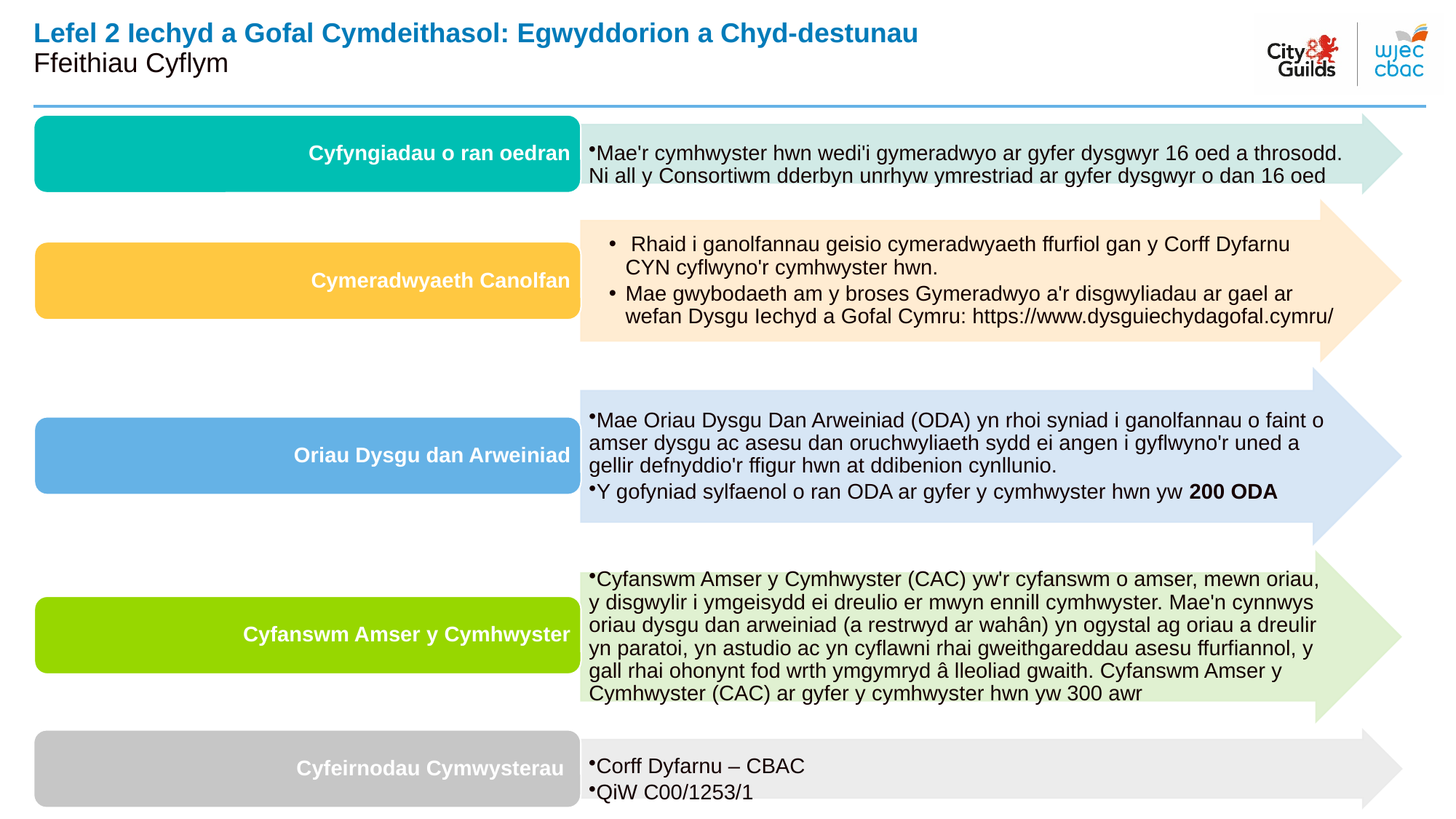

# Lefel 2 Iechyd a Gofal Cymdeithasol: Egwyddorion a Chyd-destunau Ffeithiau Cyflym

Mae'r cymhwyster hwn wedi'i gymeradwyo ar gyfer dysgwyr 16 oed a throsodd.  Ni all y Consortiwm dderbyn unrhyw ymrestriad ar gyfer dysgwyr o dan 16 oed

Cyfyngiadau o ran oedran
 Rhaid i ganolfannau geisio cymeradwyaeth ffurfiol gan y Corff Dyfarnu CYN cyflwyno'r cymhwyster hwn.
Mae gwybodaeth am y broses Gymeradwyo a'r disgwyliadau ar gael ar wefan Dysgu Iechyd a Gofal Cymru: https://www.dysguiechydagofal.cymru/
Cymeradwyaeth Canolfan

Mae Oriau Dysgu Dan Arweiniad (ODA) yn rhoi syniad i ganolfannau o faint o amser dysgu ac asesu dan oruchwyliaeth sydd ei angen i gyflwyno'r uned a gellir defnyddio'r ffigur hwn at ddibenion cynllunio.
Y gofyniad sylfaenol o ran ODA ar gyfer y cymhwyster hwn yw 200 ODA

Oriau Dysgu dan Arweiniad

Cyfanswm Amser y Cymhwyster (CAC) yw'r cyfanswm o amser, mewn oriau, y disgwylir i ymgeisydd ei dreulio er mwyn ennill cymhwyster. Mae'n cynnwys oriau dysgu dan arweiniad (a restrwyd ar wahân) yn ogystal ag oriau a dreulir yn paratoi, yn astudio ac yn cyflawni rhai gweithgareddau asesu ffurfiannol, y gall rhai ohonynt fod wrth ymgymryd â lleoliad gwaith. Cyfanswm Amser y Cymhwyster (CAC) ar gyfer y cymhwyster hwn yw 300 awr

Cyfanswm Amser y Cymhwyster

Corff Dyfarnu – CBAC
QiW C00/1253/1
Cyfeirnodau Cymwysterau